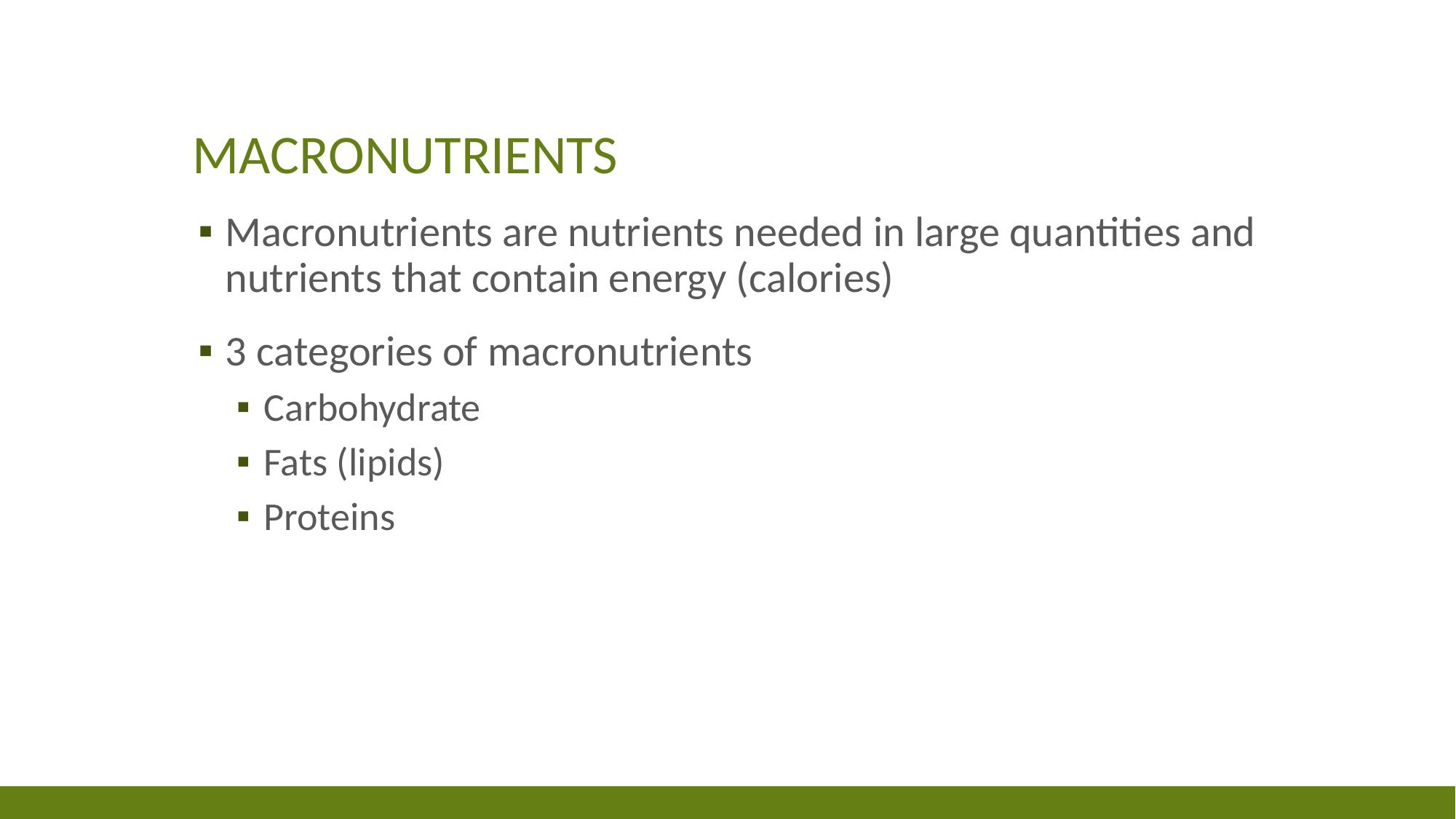

# Macronutrients
Macronutrients are nutrients needed in large quantities and nutrients that contain energy (calories)
3 categories of macronutrients
Carbohydrate
Fats (lipids)
Proteins